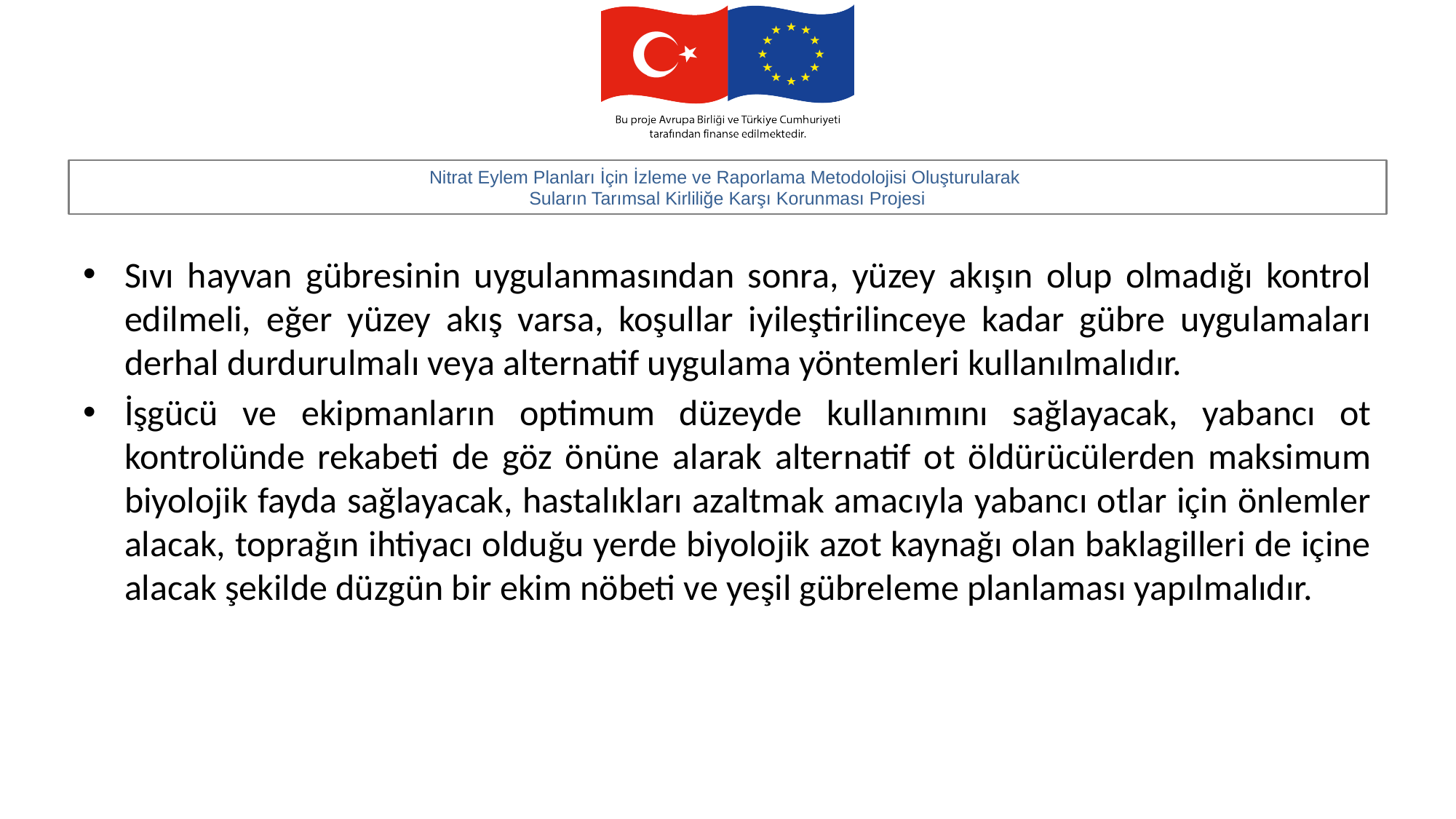

#
Sıvı hayvan gübresinin uygulanmasından sonra, yüzey akışın olup olmadığı kontrol edilmeli, eğer yüzey akış varsa, koşullar iyileştirilinceye kadar gübre uygulamaları derhal durdurulmalı veya alternatif uygulama yöntemleri kullanılmalıdır.
İşgücü ve ekipmanların optimum düzeyde kullanımını sağlayacak, yabancı ot kontrolünde rekabeti de göz önüne alarak alternatif ot öldürücülerden maksimum biyolojik fayda sağlayacak, hastalıkları azaltmak amacıyla yabancı otlar için önlemler alacak, toprağın ihtiyacı olduğu yerde biyolojik azot kaynağı olan baklagilleri de içine alacak şekilde düzgün bir ekim nöbeti ve yeşil gübreleme planlaması yapılmalıdır.